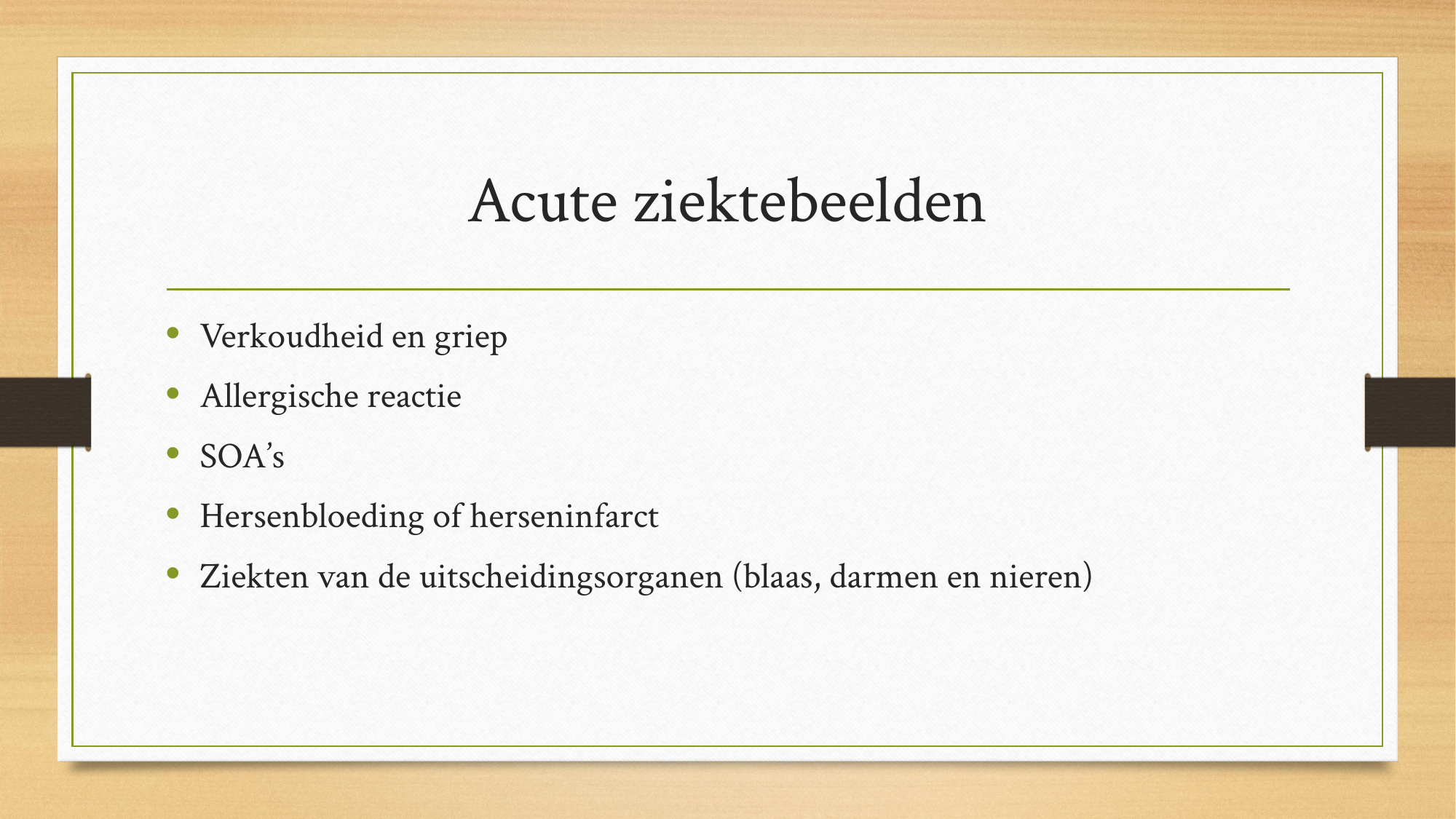

# Acute ziektebeelden
Verkoudheid en griep
Allergische reactie
SOA’s
Hersenbloeding of herseninfarct
Ziekten van de uitscheidingsorganen (blaas, darmen en nieren)